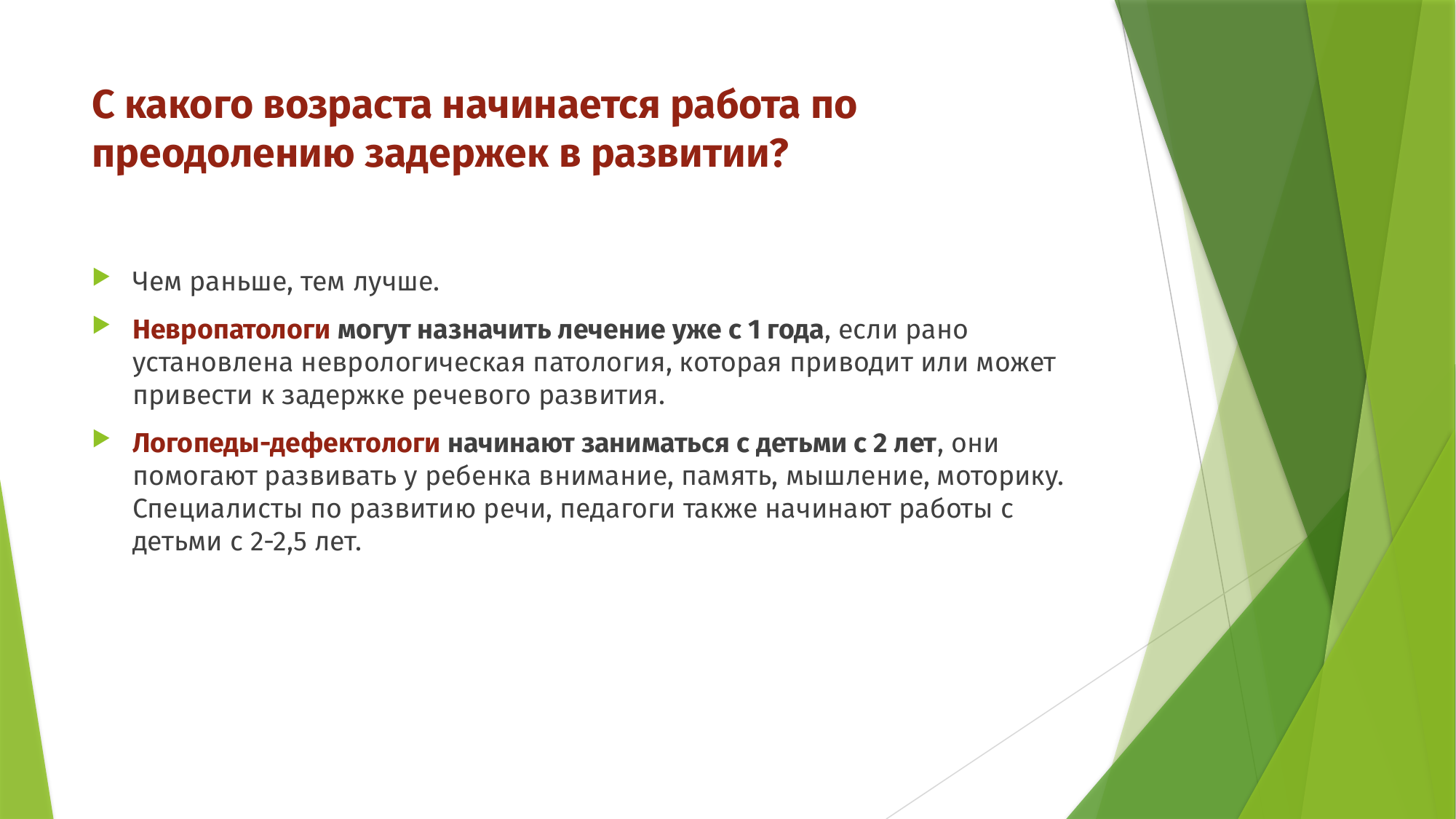

# С какого возраста начинается работа по преодолению задержек в развитии?
Чем раньше, тем лучше.
Невропатологи могут назначить лечение уже с 1 года, если рано установлена неврологическая патология, которая приводит или может привести к задержке речевого развития.
Логопеды-дефектологи начинают заниматься с детьми с 2 лет, они помогают развивать у ребенка внимание, память, мышление, моторику. Специалисты по развитию речи, педагоги также начинают работы с детьми с 2-2,5 лет.